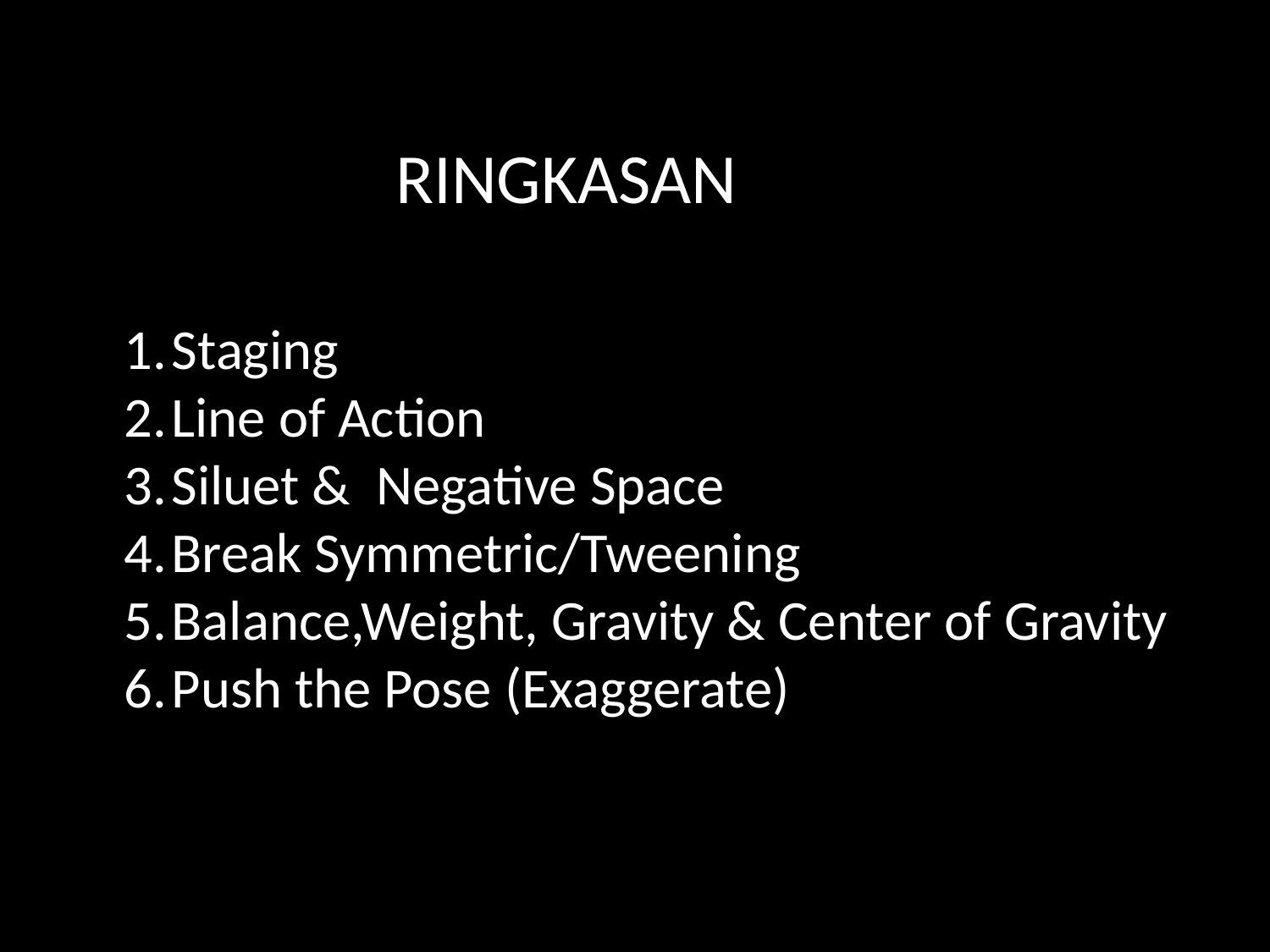

RINGKASAN
Staging
Line of Action
Siluet &  Negative Space
Break Symmetric/Tweening
Balance,Weight, Gravity & Center of Gravity
Push the Pose (Exaggerate)